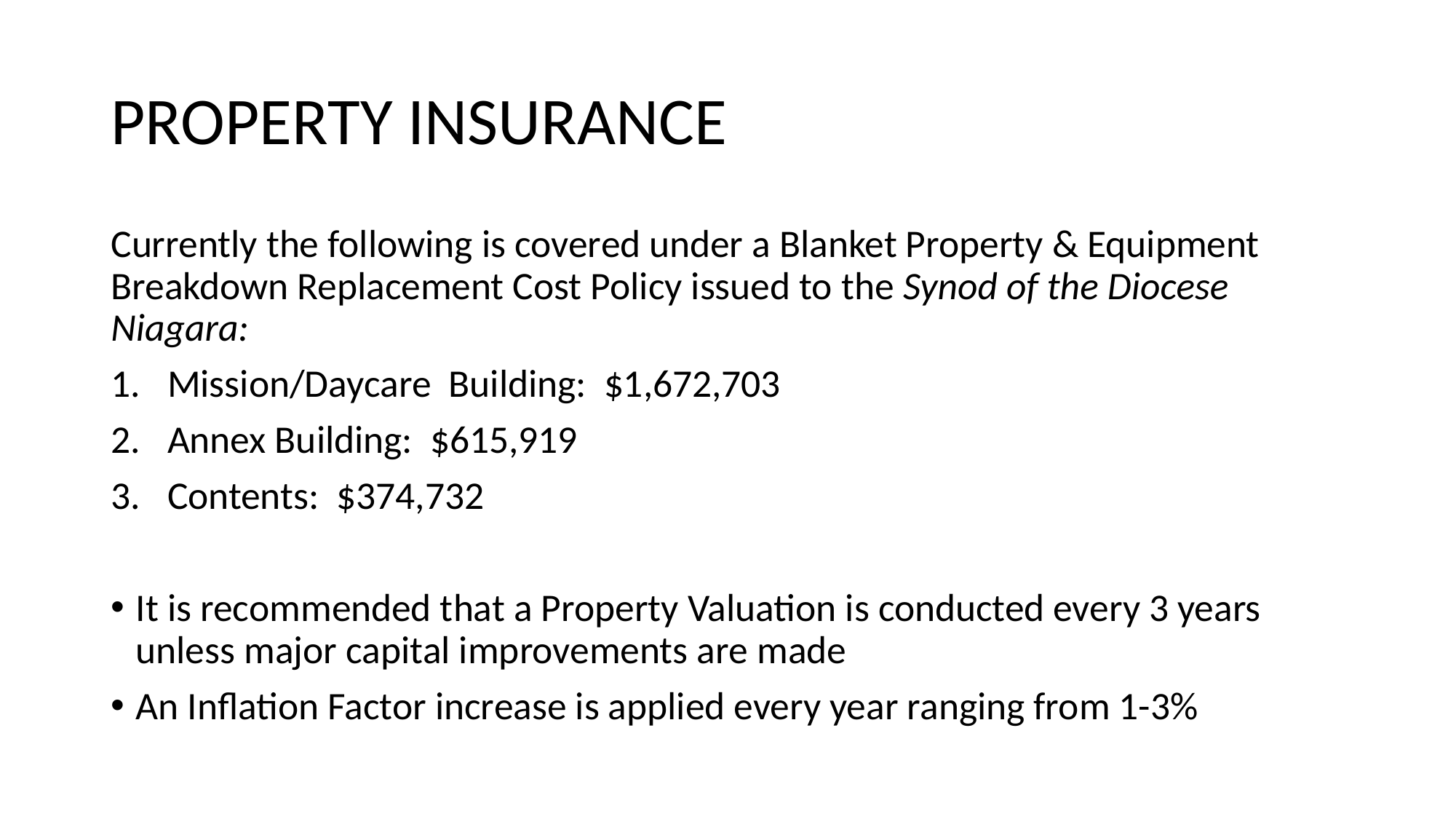

# PROPERTY INSURANCE
Currently the following is covered under a Blanket Property & Equipment Breakdown Replacement Cost Policy issued to the Synod of the Diocese Niagara:
Mission/Daycare  Building:  $1,672,703
Annex Building:  $615,919
Contents:  $374,732

It is recommended that a Property Valuation is conducted every 3 years unless major capital improvements are made
An Inflation Factor increase is applied every year ranging from 1-3%